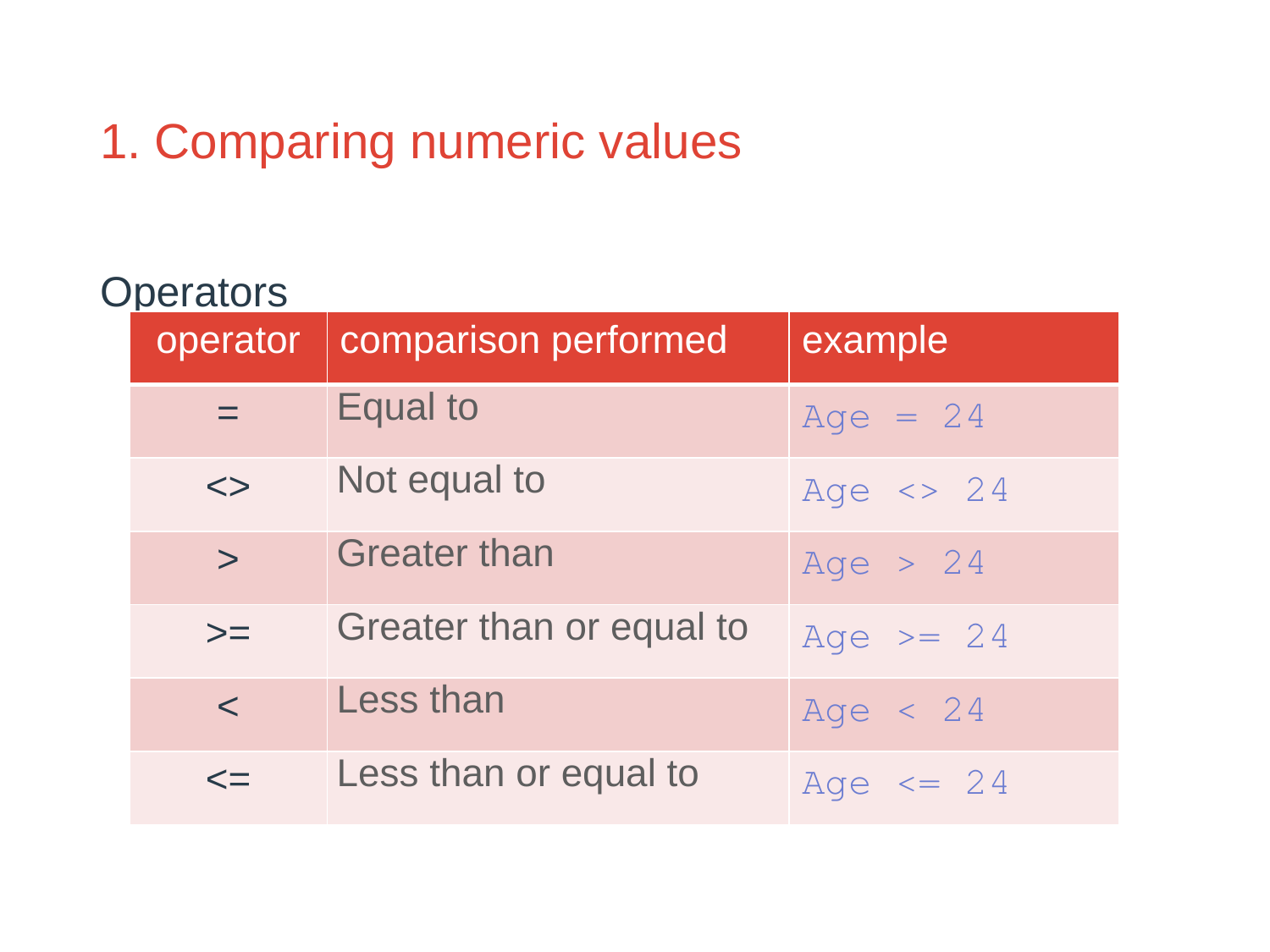

# 1. Comparing numeric values
Operators
| operator | comparison performed | example |
| --- | --- | --- |
| = | Equal to | Age = 24 |
| <> | Not equal to | Age <> 24 |
| > | Greater than | Age > 24 |
| >= | Greater than or equal to | Age >= 24 |
| < | Less than | Age < 24 |
| <= | Less than or equal to | Age <= 24 |